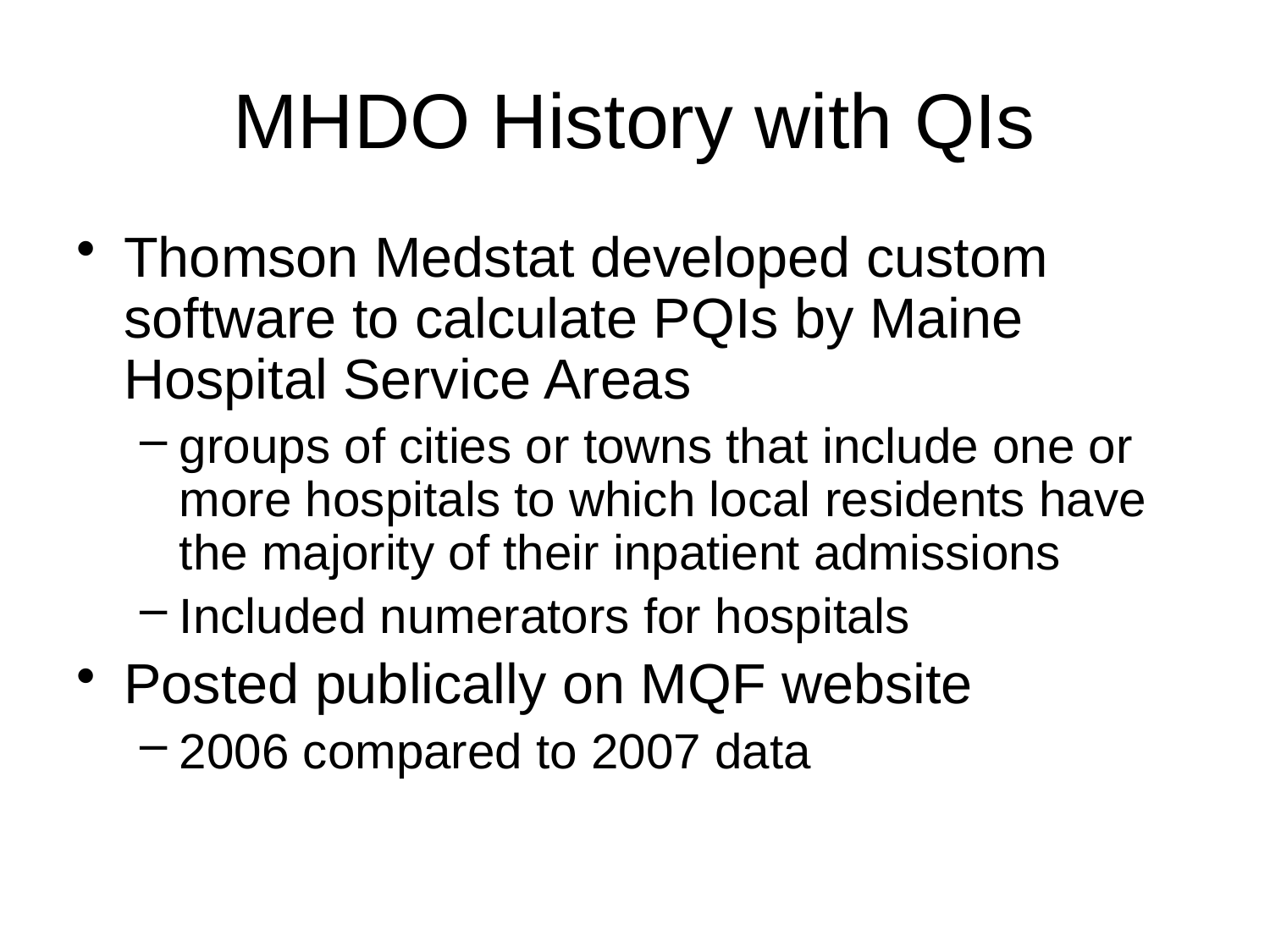

# MHDO History with QIs
Thomson Medstat developed custom software to calculate PQIs by Maine Hospital Service Areas
groups of cities or towns that include one or more hospitals to which local residents have the majority of their inpatient admissions
Included numerators for hospitals
Posted publically on MQF website
2006 compared to 2007 data